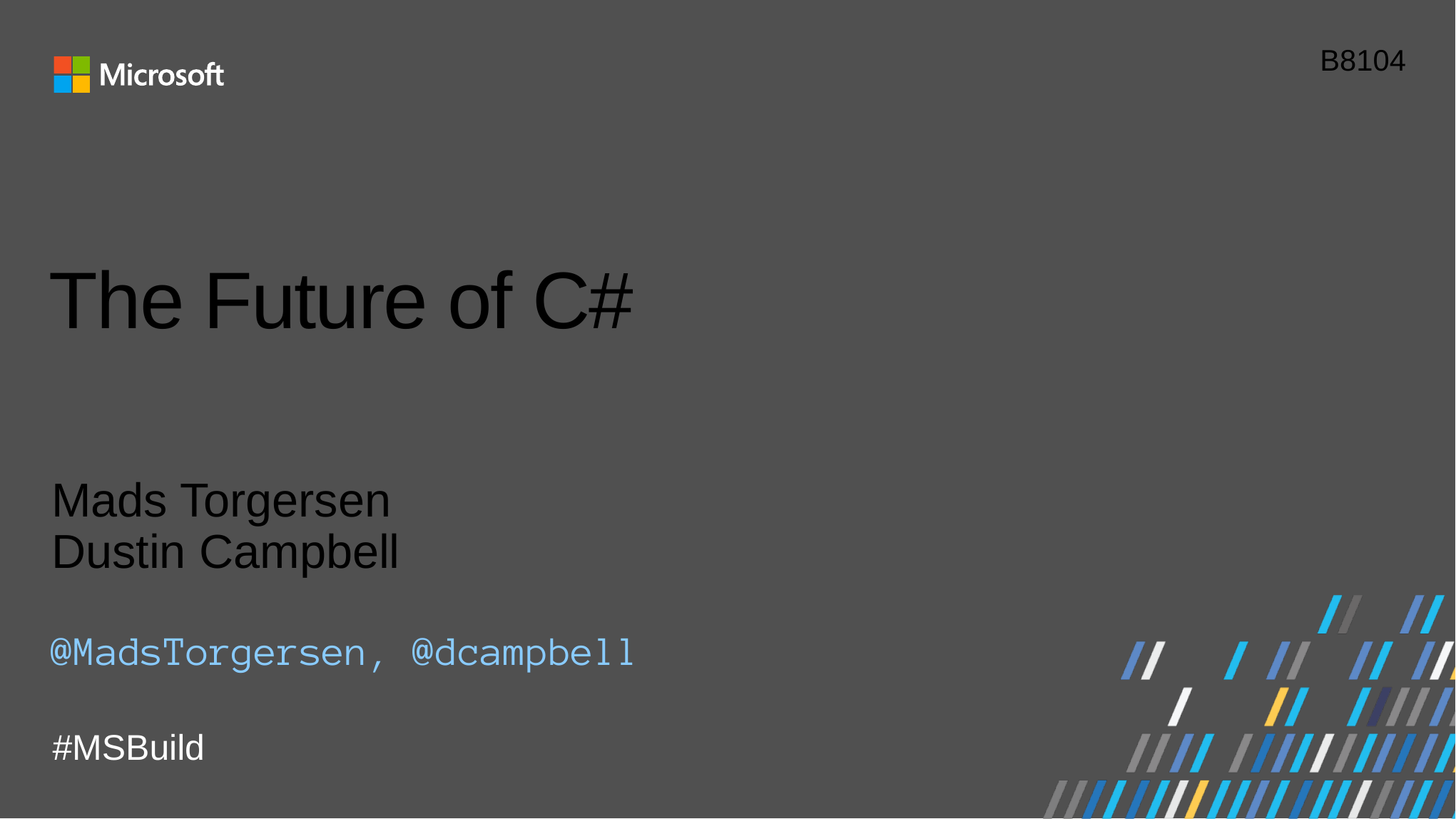

B8104
# The Future of C#
Mads Torgersen
Dustin Campbell

@MadsTorgersen, @dcampbell